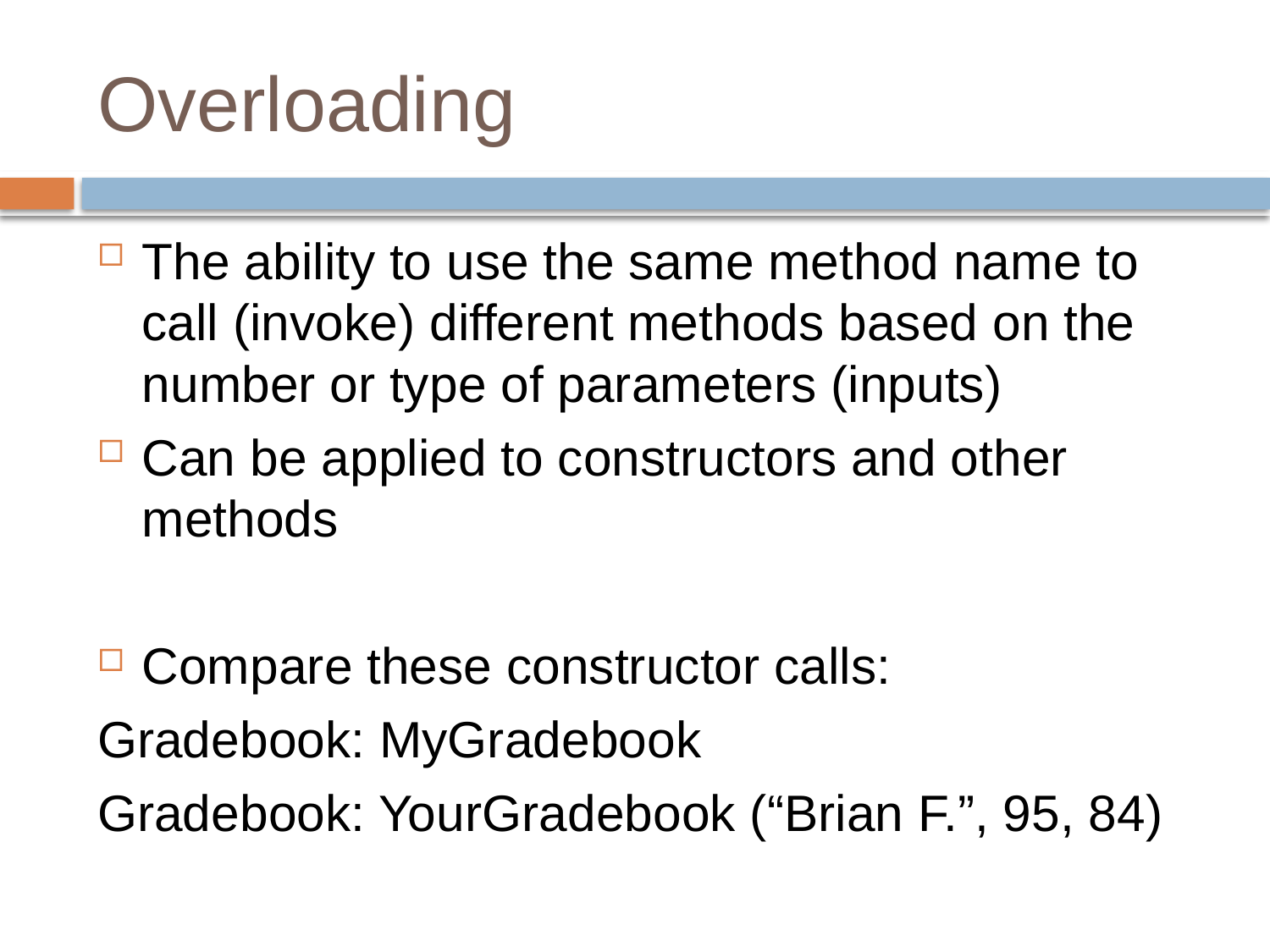

# Overloading
The ability to use the same method name to call (invoke) different methods based on the number or type of parameters (inputs)
Can be applied to constructors and other methods

Compare these constructor calls:
Gradebook: MyGradebook
Gradebook: YourGradebook (“Brian F.”, 95, 84)